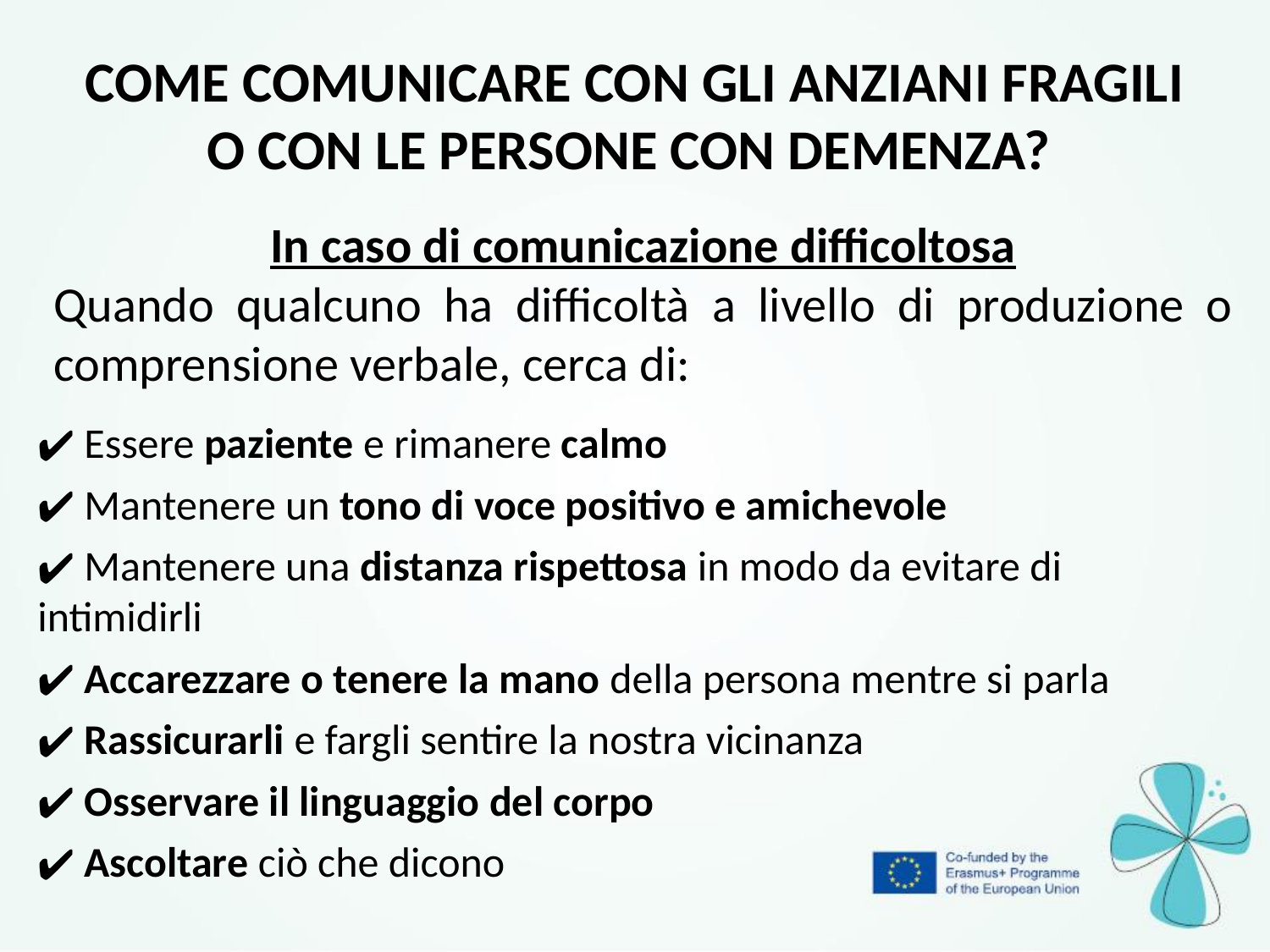

Come comunicare con gli anziani fragili o con le persone con demenza?

In caso di comunicazione difficoltosa
Quando qualcuno ha difficoltà a livello di produzione o comprensione verbale, cerca di:

 Essere paziente e rimanere calmo
 Mantenere un tono di voce positivo e amichevole
 Mantenere una distanza rispettosa in modo da evitare di intimidirli
 Accarezzare o tenere la mano della persona mentre si parla
 Rassicurarli e fargli sentire la nostra vicinanza
 Osservare il linguaggio del corpo
 Ascoltare ciò che dicono